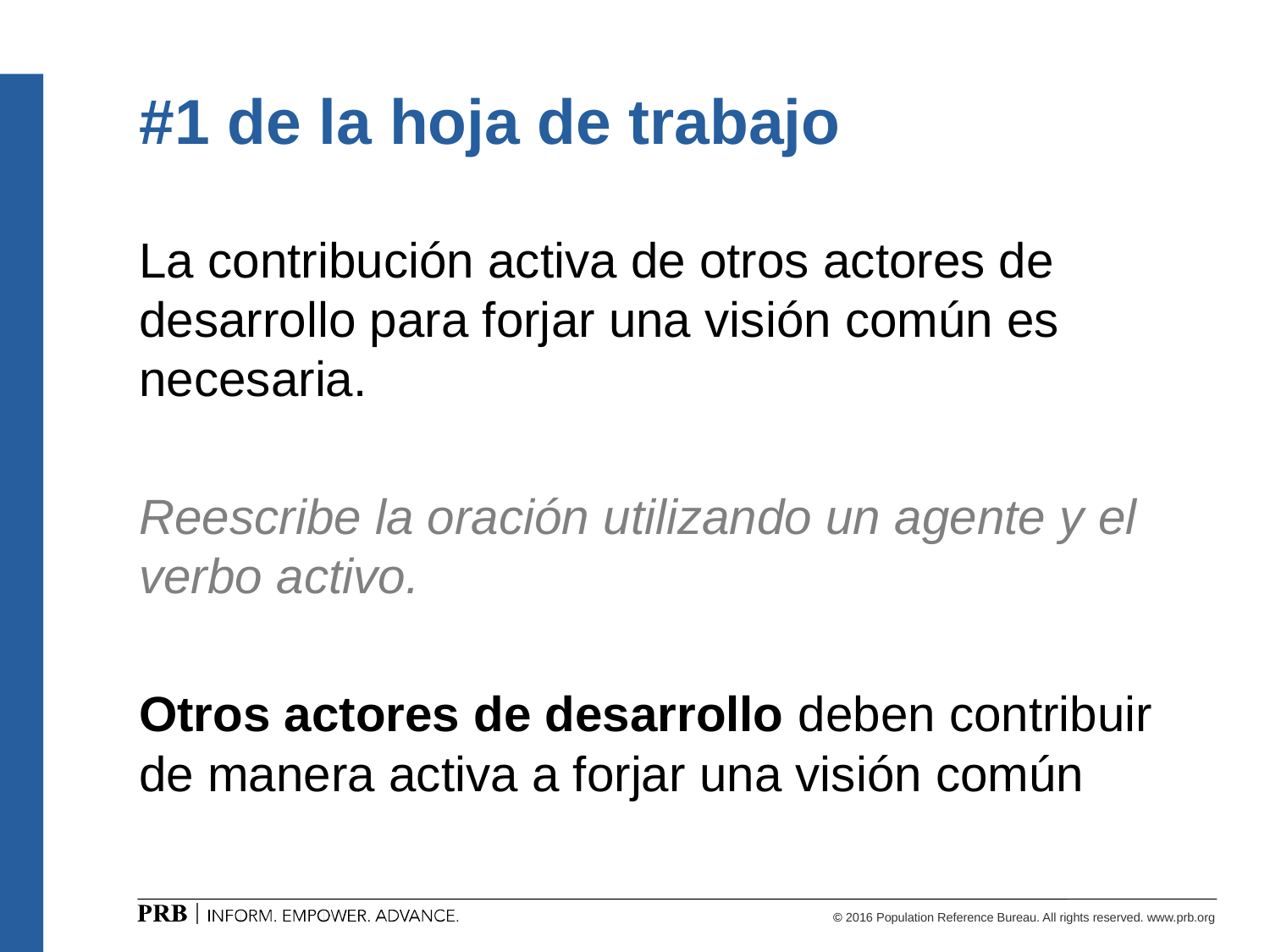

# #1 de la hoja de trabajo
La contribución activa de otros actores de desarrollo para forjar una visión común es necesaria.

Reescribe la oración utilizando un agente y el verbo activo.

Otros actores de desarrollo deben contribuir de manera activa a forjar una visión común